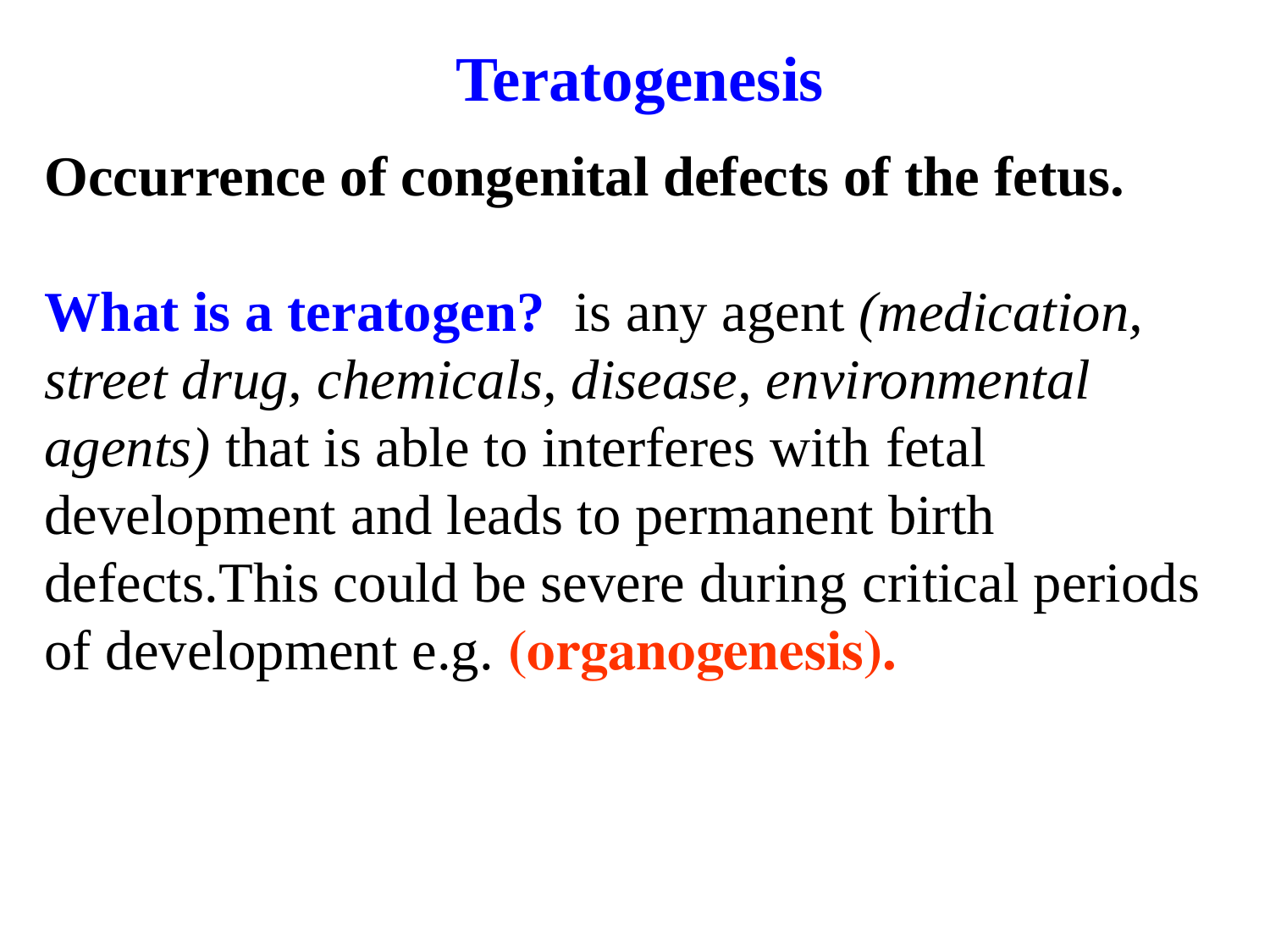

Teratogenesis

Occurrence of congenital defects of the fetus.

What is a teratogen?  is any agent (medication, street drug, chemicals, disease, environmental agents) that is able to interferes with fetal development and leads to permanent birth defects.This could be severe during critical periods of development e.g. (organogenesis).